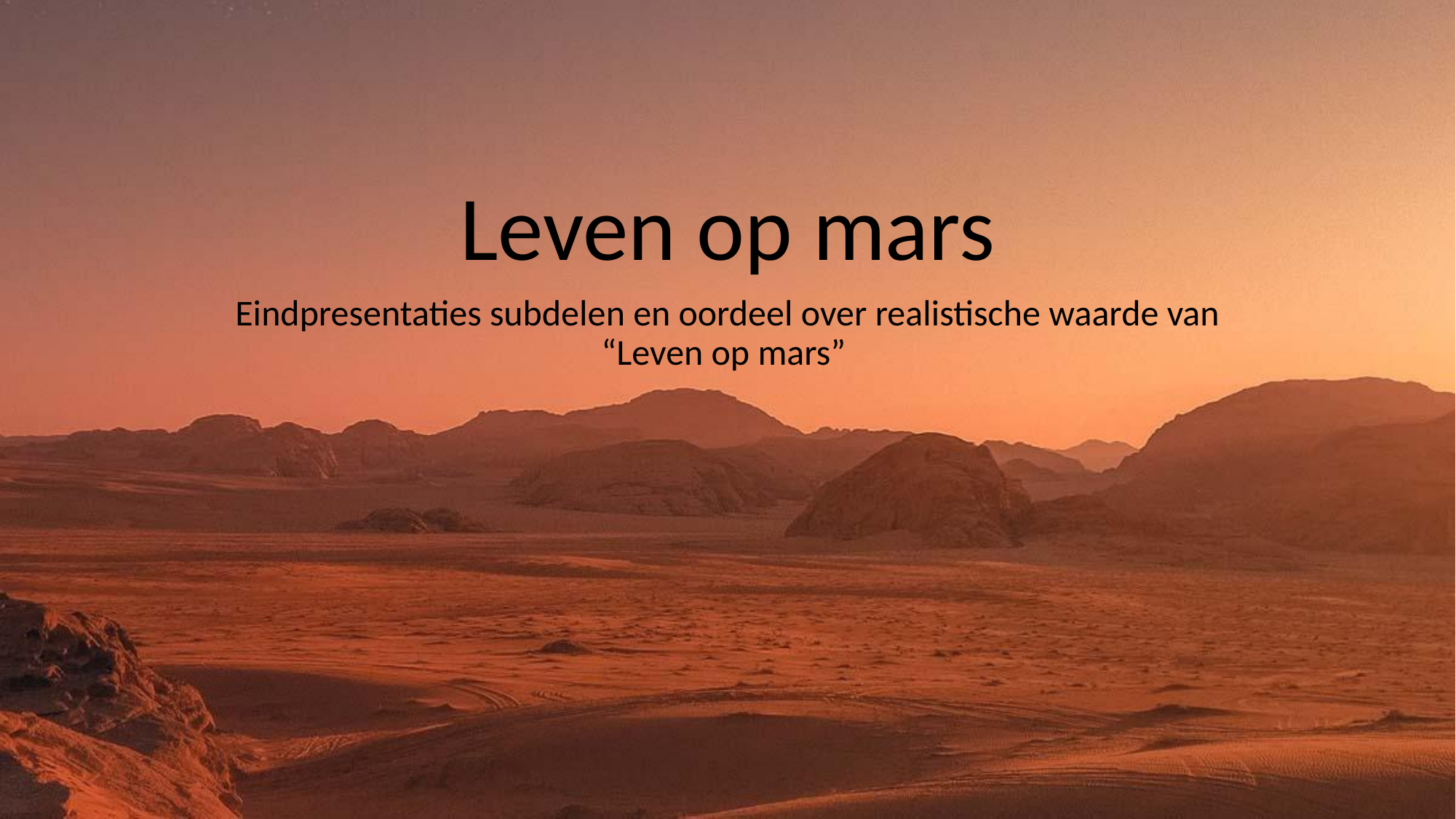

# Leven op mars
Eindpresentaties subdelen en oordeel over realistische waarde van “Leven op mars”